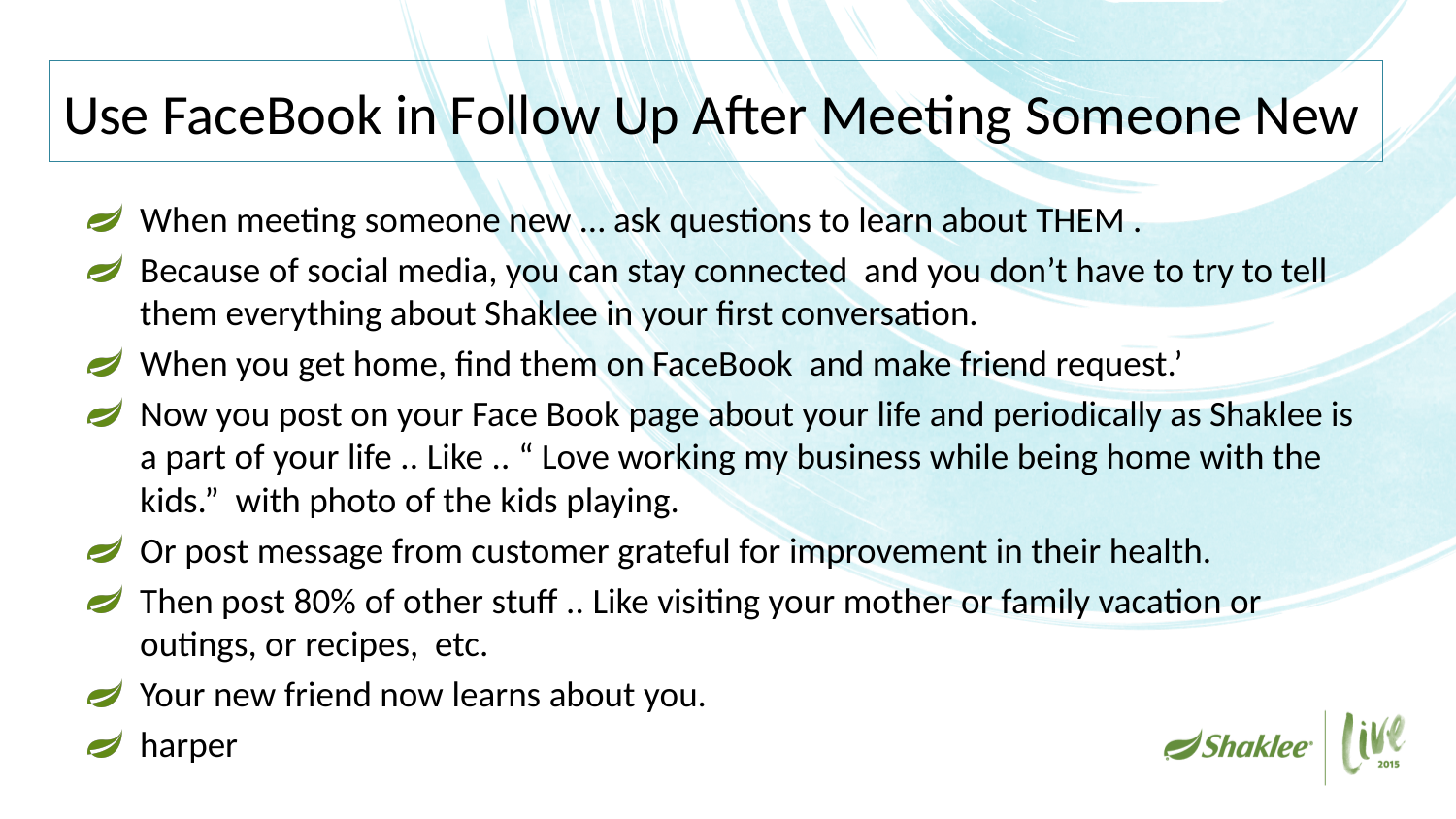

# Use FaceBook in Follow Up After Meeting Someone New
When meeting someone new … ask questions to learn about THEM .
Because of social media, you can stay connected  and you don’t have to try to tell them everything about Shaklee in your first conversation.
When you get home, find them on FaceBook  and make friend request.’
Now you post on your Face Book page about your life and periodically as Shaklee is a part of your life .. Like .. “ Love working my business while being home with the kids.”  with photo of the kids playing.
Or post message from customer grateful for improvement in their health.
Then post 80% of other stuff .. Like visiting your mother or family vacation or outings, or recipes,  etc.
Your new friend now learns about you.
harper